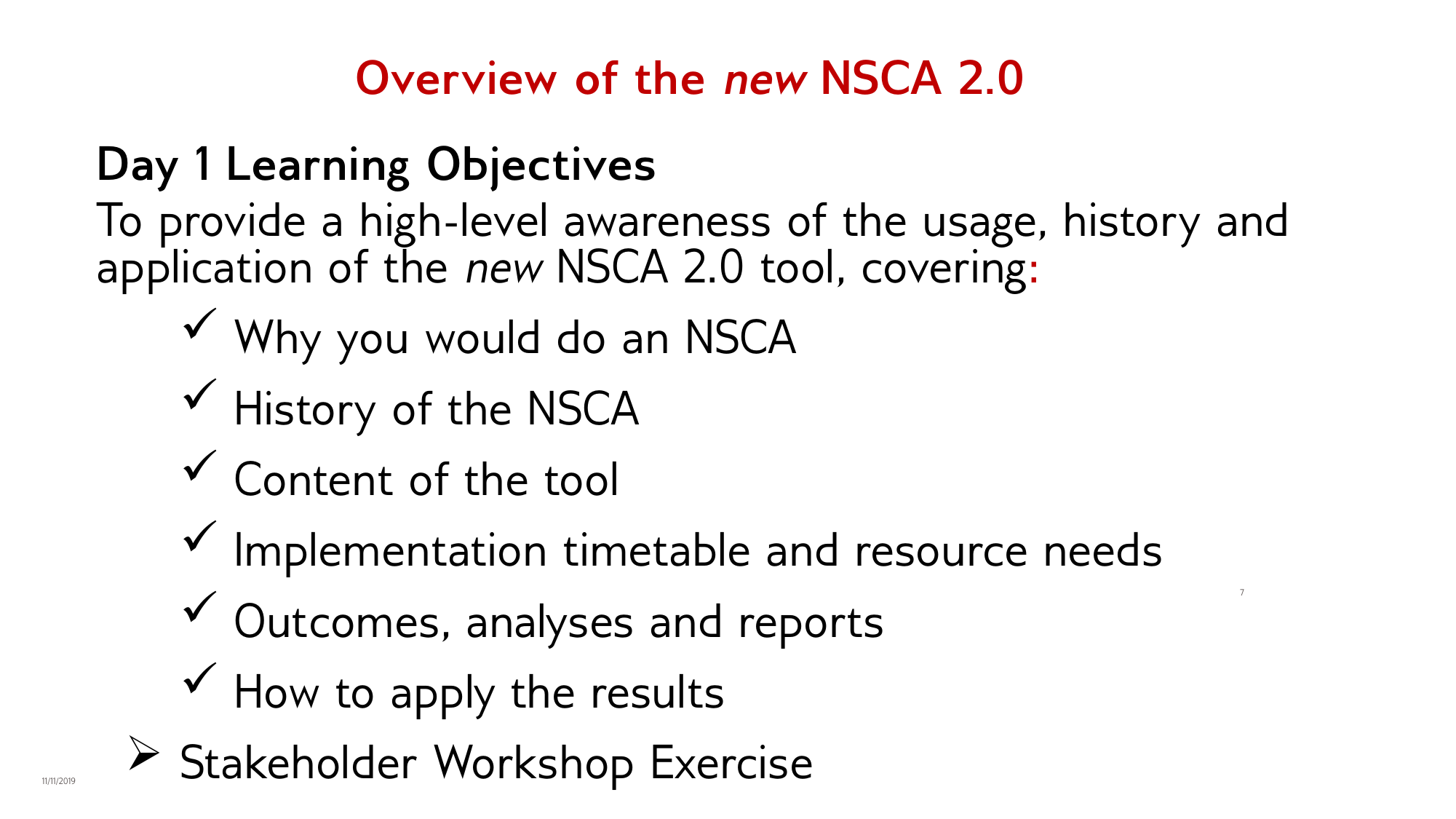

# Overview of the new NSCA 2.0
Day 1 Learning Objectives
To provide a high-level awareness of the usage, history and application of the new NSCA 2.0 tool, covering:
Why you would do an NSCA
History of the NSCA
Content of the tool
Implementation timetable and resource needs
Outcomes, analyses and reports
How to apply the results
Stakeholder Workshop Exercise
7
11/11/2019